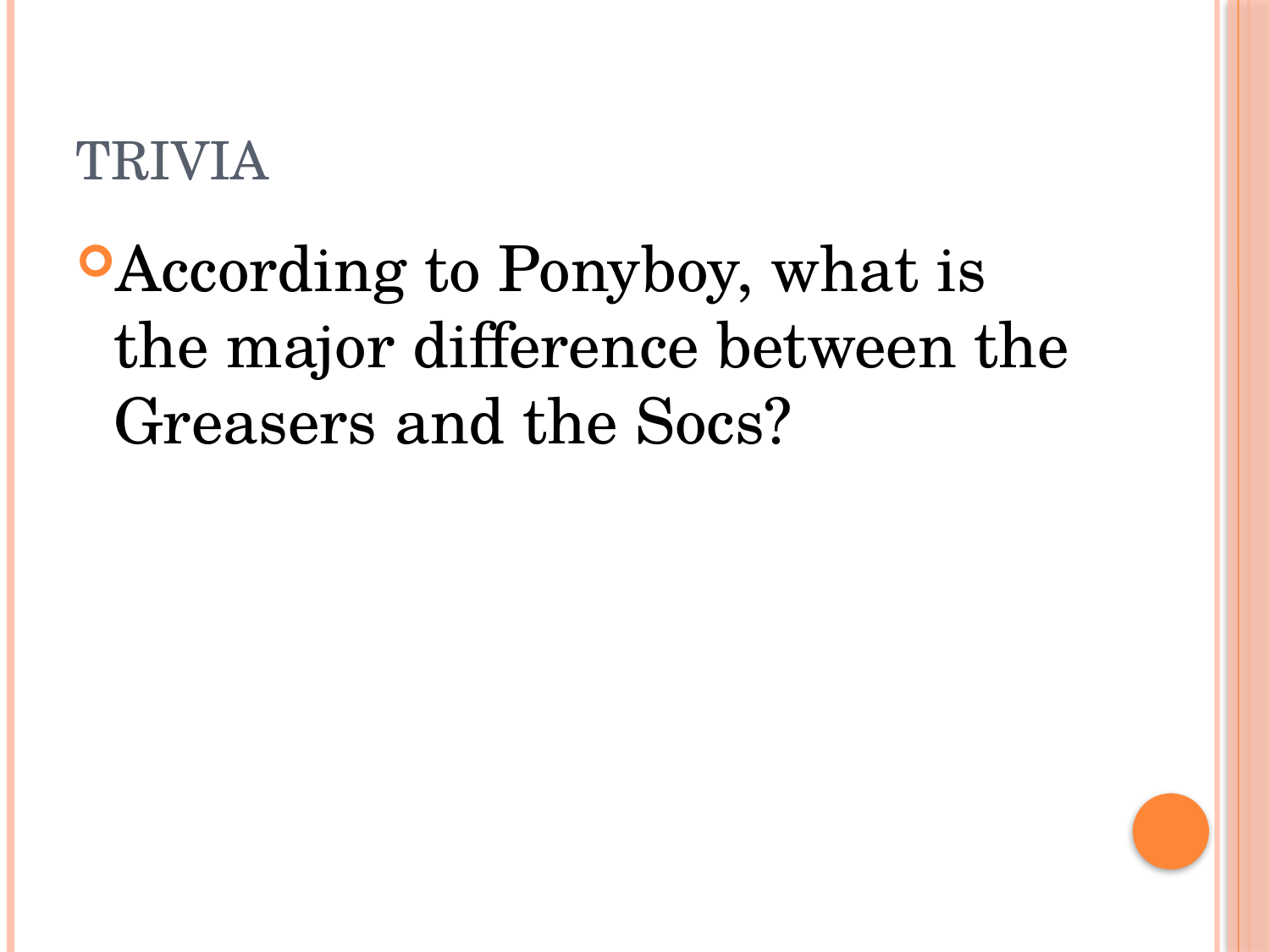

# Trivia
According to Ponyboy, what is the major difference between the Greasers and the Socs?